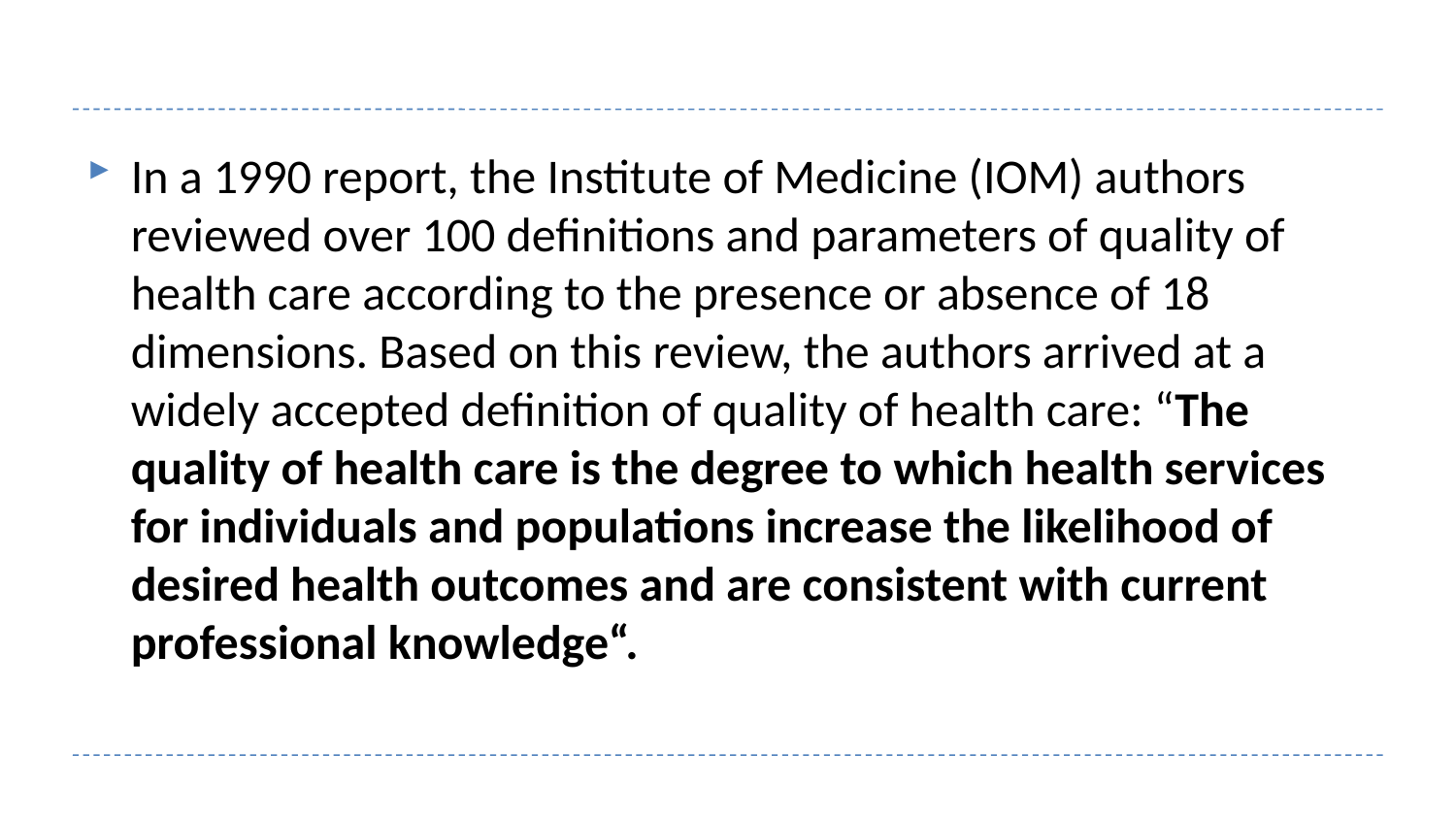

#

In a 1990 report, the Institute of Medicine (IOM) authors reviewed over 100 definitions and parameters of quality of health care according to the presence or absence of 18 dimensions. Based on this review, the authors arrived at a widely accepted definition of quality of health care: “The quality of health care is the degree to which health services for individuals and populations increase the likelihood of desired health outcomes and are consistent with current professional knowledge“.